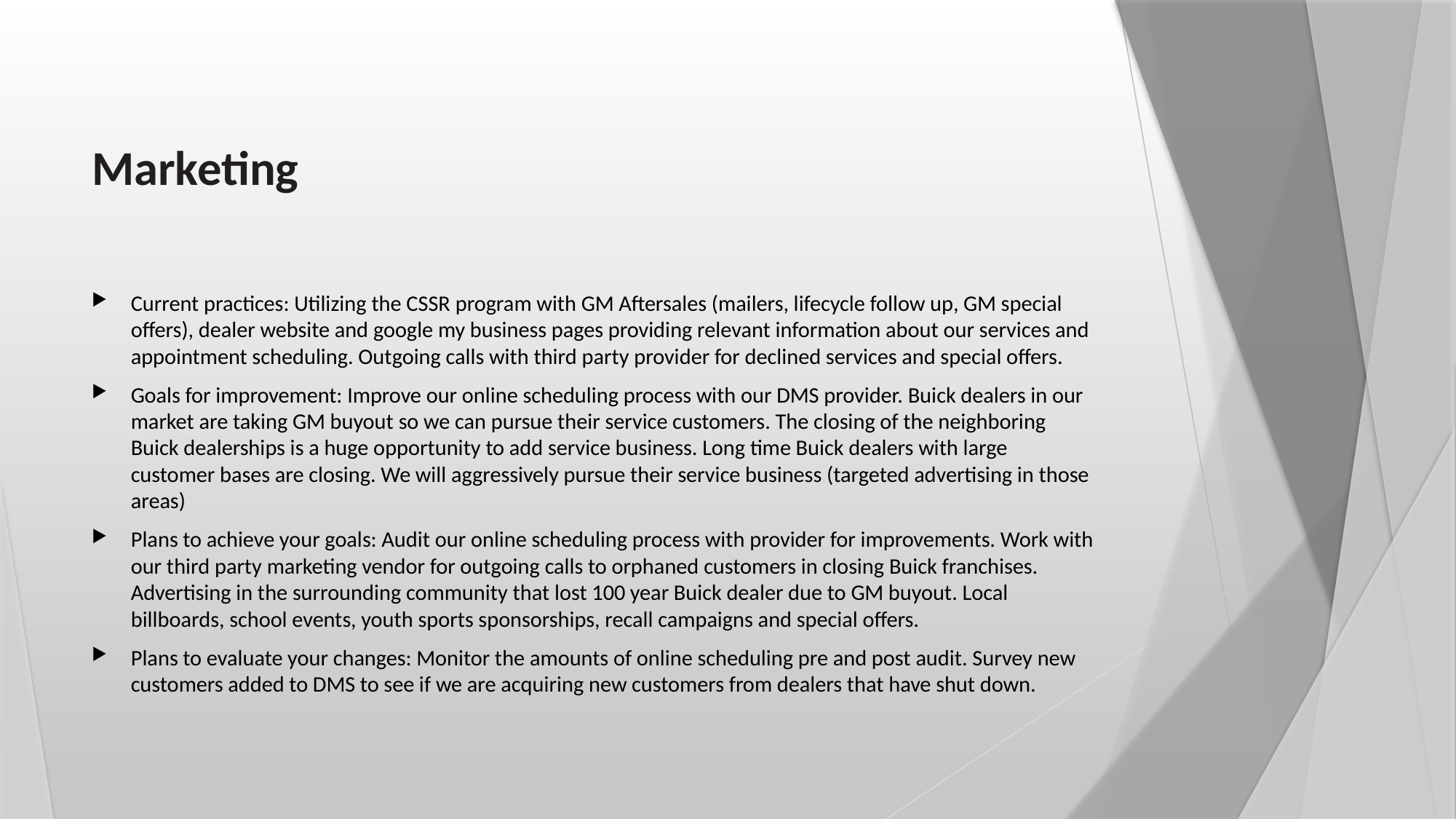

# Marketing

Current practices: Utilizing the CSSR program with GM Aftersales (mailers, lifecycle follow up, GM special offers), dealer website and google my business pages providing relevant information about our services and appointment scheduling. Outgoing calls with third party provider for declined services and special offers.
Goals for improvement: Improve our online scheduling process with our DMS provider. Buick dealers in our market are taking GM buyout so we can pursue their service customers. The closing of the neighboring Buick dealerships is a huge opportunity to add service business. Long time Buick dealers with large customer bases are closing. We will aggressively pursue their service business (targeted advertising in those areas)
Plans to achieve your goals: Audit our online scheduling process with provider for improvements. Work with our third party marketing vendor for outgoing calls to orphaned customers in closing Buick franchises. Advertising in the surrounding community that lost 100 year Buick dealer due to GM buyout. Local billboards, school events, youth sports sponsorships, recall campaigns and special offers.
Plans to evaluate your changes: Monitor the amounts of online scheduling pre and post audit. Survey new customers added to DMS to see if we are acquiring new customers from dealers that have shut down.